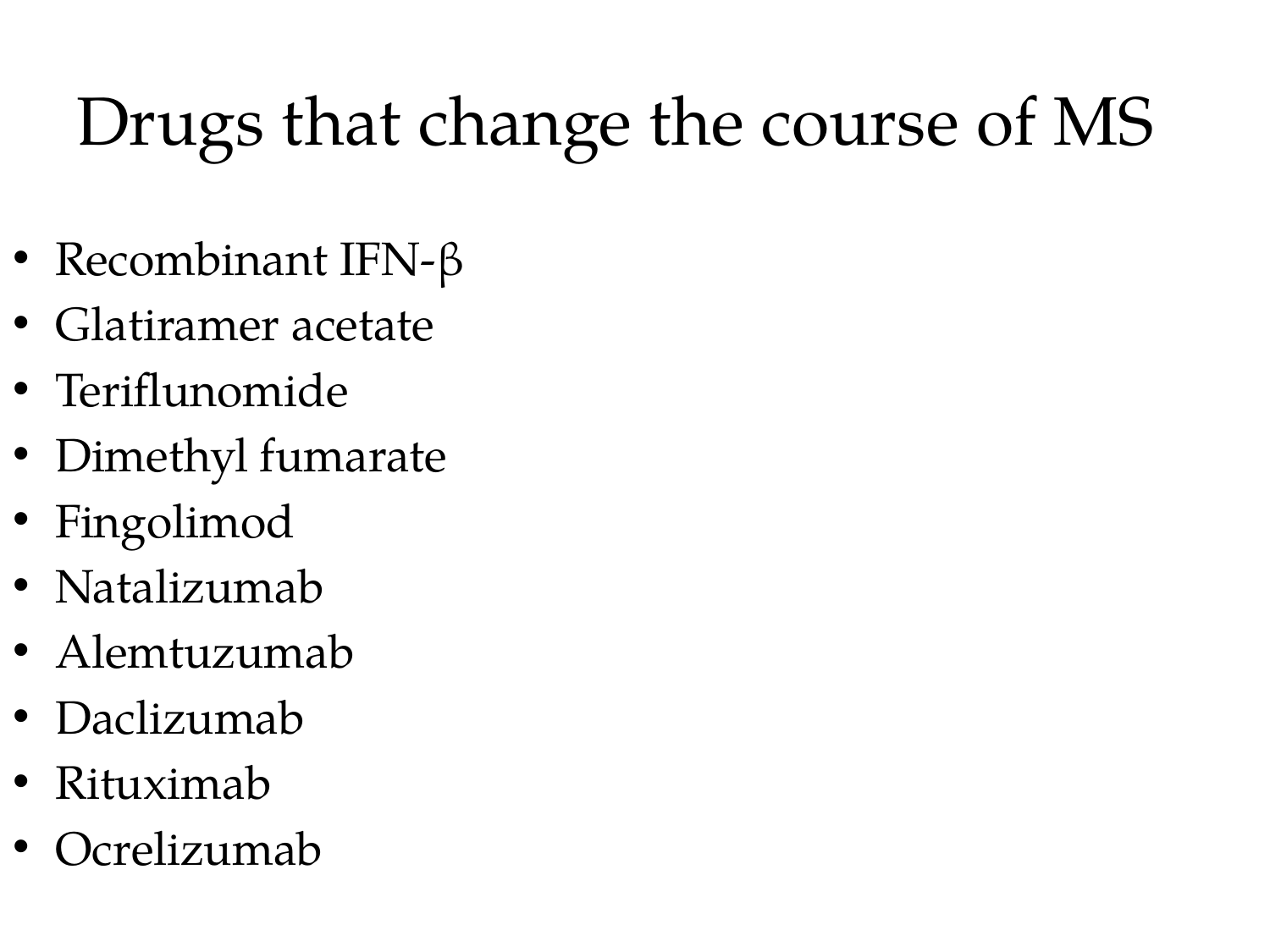

# Drugs that change the course of MS
Recombinant IFN-β
Glatiramer acetate
Teriflunomide
Dimethyl fumarate
Fingolimod
Natalizumab
Alemtuzumab
Daclizumab
Rituximab
Ocrelizumab